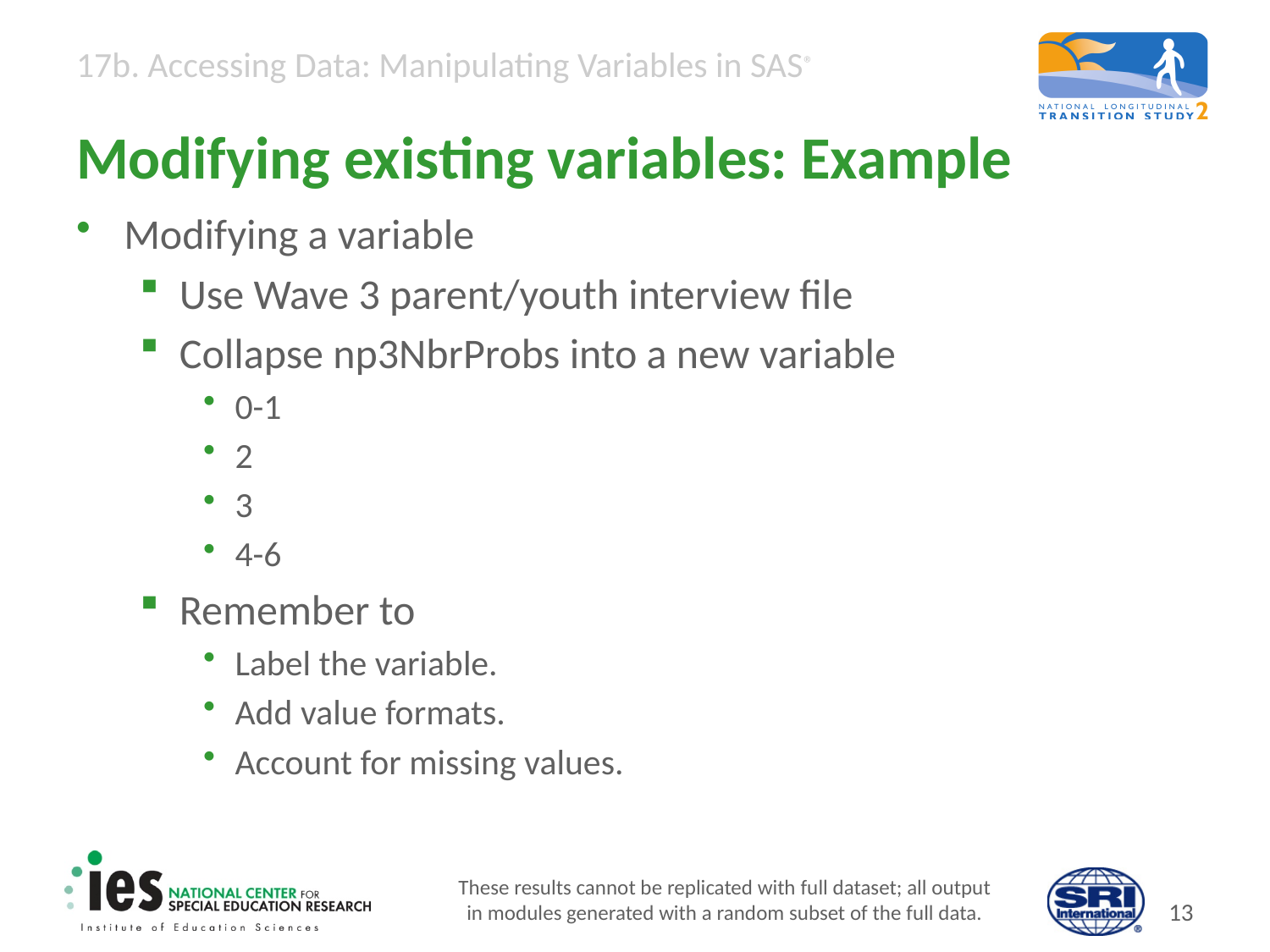

# Modifying existing variables: Example
Modifying a variable
Use Wave 3 parent/youth interview file
Collapse np3NbrProbs into a new variable
0-1
2
3
4-6
Remember to
Label the variable.
Add value formats.
Account for missing values.

These results cannot be replicated with full dataset; all output
in modules generated with a random subset of the full data.
13